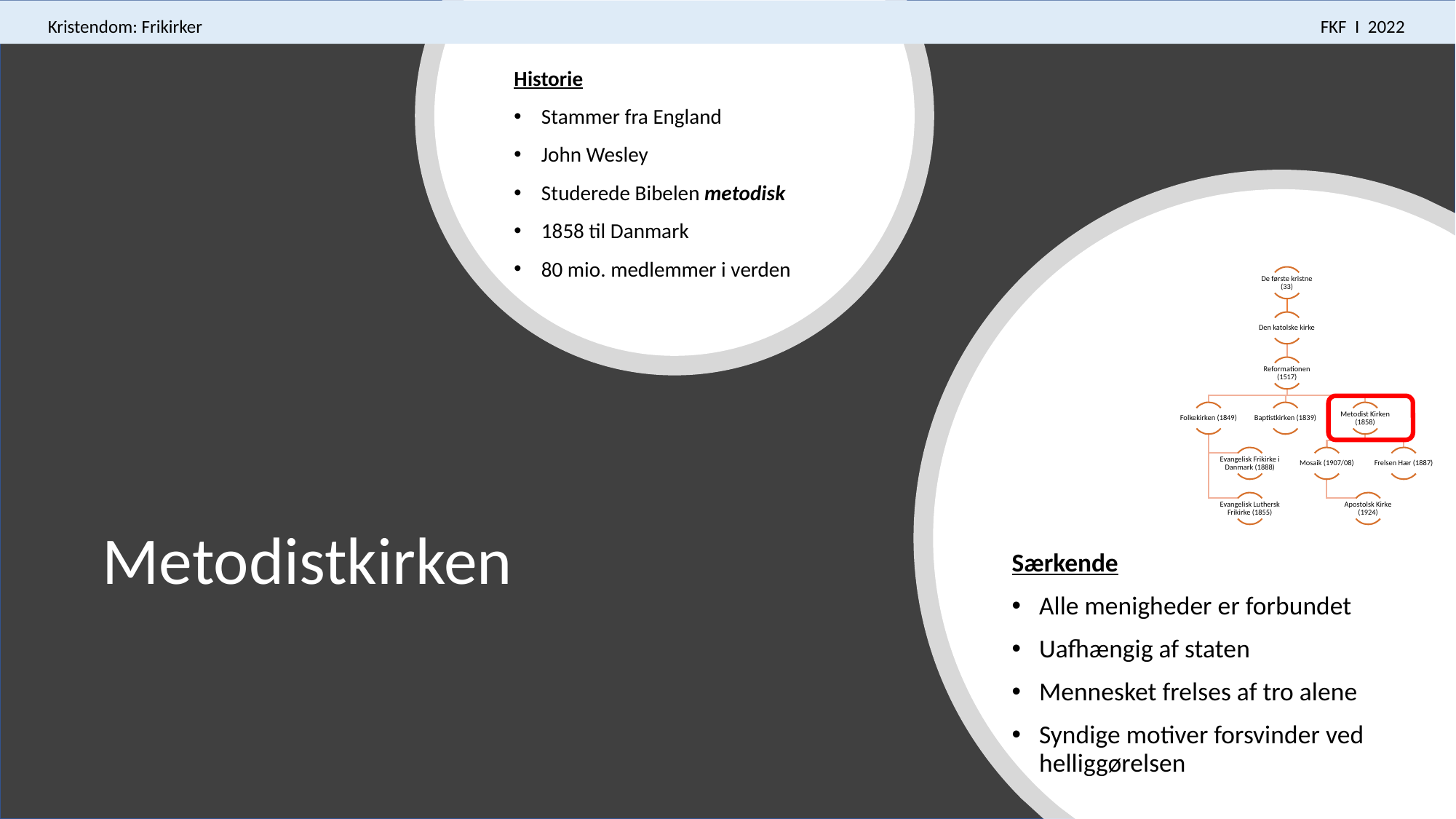

Kristendom: Frikirker			       								FKF  I  2022
Historie
Stammer fra England
John Wesley
Studerede Bibelen metodisk
1858 til Danmark
80 mio. medlemmer i verden

De første kristne (33)
Den katolske kirke
Reformationen (1517)
Folkekirken (1849)
Evangelisk Frikirke i Danmark (1888)
Evangelisk Luthersk Frikirke (1855)
Baptistkirken (1839)
Metodist Kirken (1858)
Mosaik (1907/08)
Apostolsk Kirke (1924)
Frelsen Hær (1887)

Særkende
Alle menigheder er forbundet
Uafhængig af staten
Mennesket frelses af tro alene
Syndige motiver forsvinder ved helliggørelsen

# Metodistkirken